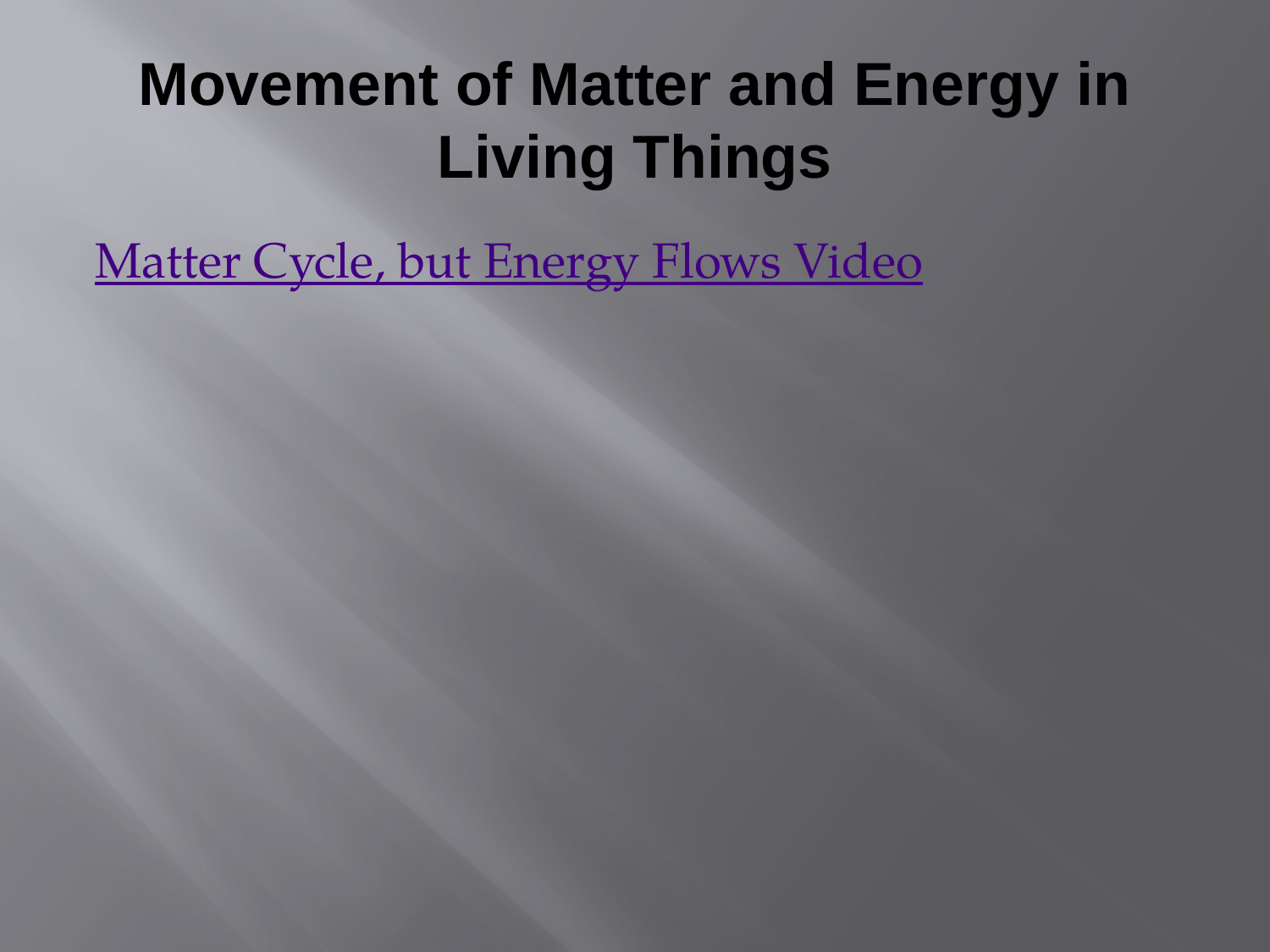

# Movement of Matter and Energy in Living Things
Matter Cycle, but Energy Flows Video